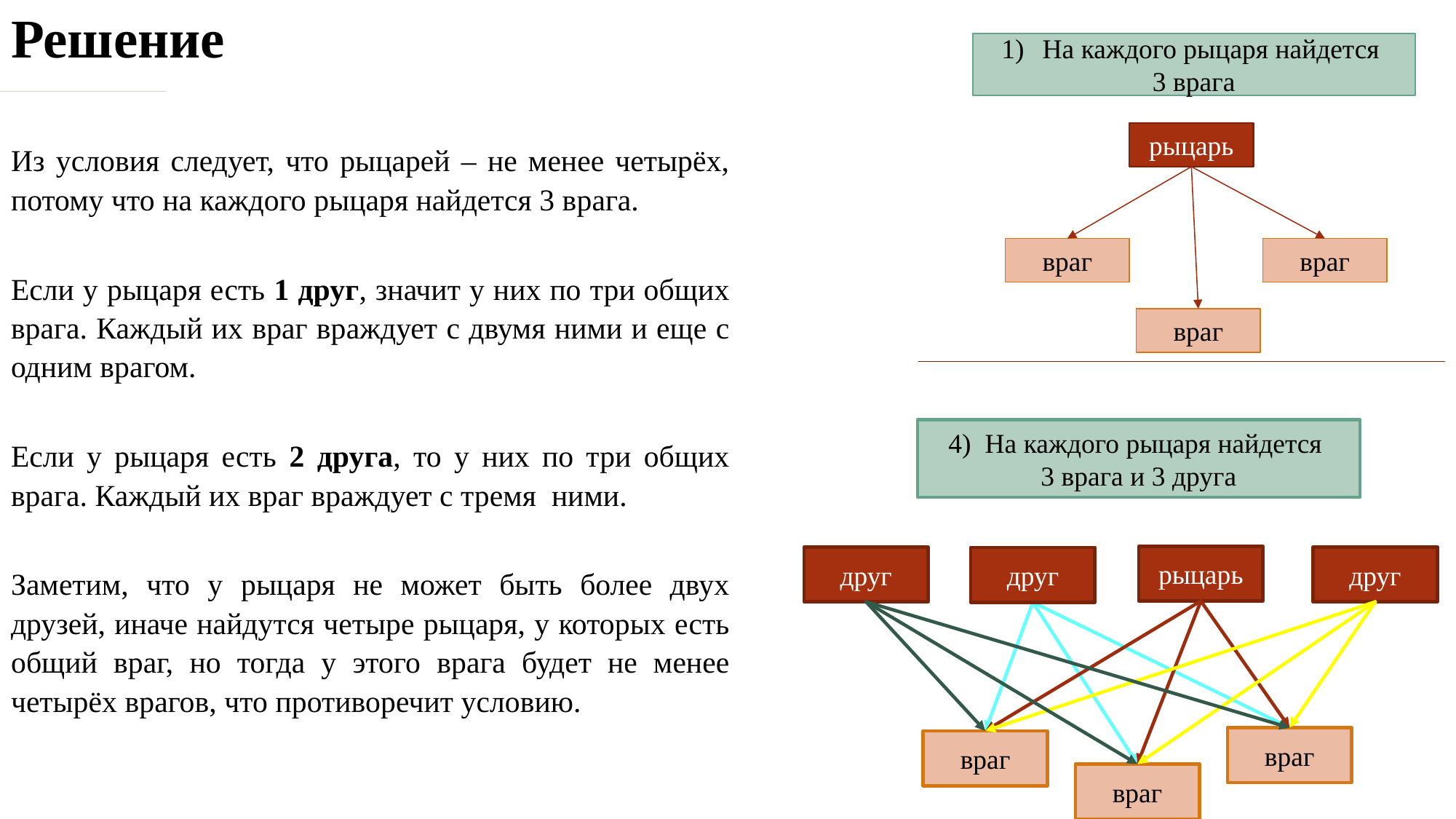

# Решение
На каждого рыцаря найдется
3 врага
рыцарь
враг
враг
враг

Из условия следует, что рыцарей – не менее четырёх, потому что на каждого рыцаря найдется 3 врага.

Если у рыцаря есть 1 друг, значит у них по три общих врага. Каждый их враг враждует с двумя ними и еще с одним врагом.

Если у рыцаря есть 2 друга, то у них по три общих врага. Каждый их враг враждует с тремя  ними.

Заметим, что у рыцаря не может быть более двух друзей, иначе найдутся четыре рыцаря, у которых есть общий враг, но тогда у этого врага будет не менее четырёх врагов, что противоречит условию.

4)  На каждого рыцаря найдется
3 врага и 3 друга
рыцарь
враг
враг
враг
друг
друг
друг

3)  На каждого рыцаря найдется
3 врага и 2 друга
рыцарь
враг
враг
враг
друг
друг
2)  На каждого рыцаря найдется
3 врага и 1 друг
рыцарь
враг
враг
враг
друг